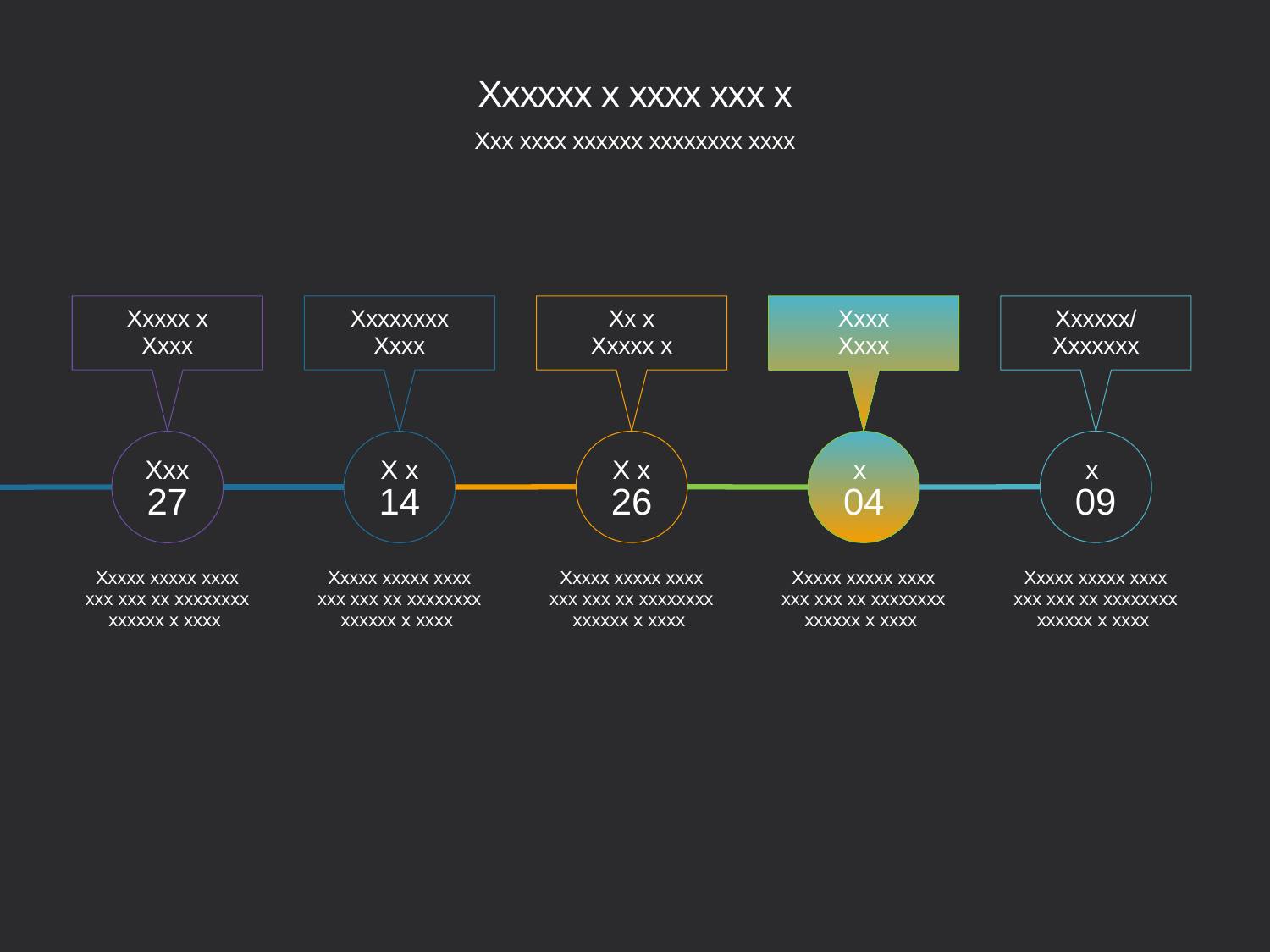

# Xxxxxx x xxxx xxx x
Xxx xxxx xxxxxx xxxxxxxx xxxx
Xxxxxxxx
Xxxx
Xx x
Xxxxx x
Xxxxx x
Xxxx
Xxxx
Xxxx
Xxxxxx/
Xxxxxxx
X x
26
x
09
Xxx
27
X x
14
x
04
Xxxxx xxxxx xxxx xxx xxx xx xxxxxxxx xxxxxx x xxxx
Xxxxx xxxxx xxxx xxx xxx xx xxxxxxxx xxxxxx x xxxx
Xxxxx xxxxx xxxx xxx xxx xx xxxxxxxx xxxxxx x xxxx
Xxxxx xxxxx xxxx xxx xxx xx xxxxxxxx xxxxxx x xxxx
Xxxxx xxxxx xxxx xxx xxx xx xxxxxxxx xxxxxx x xxxx